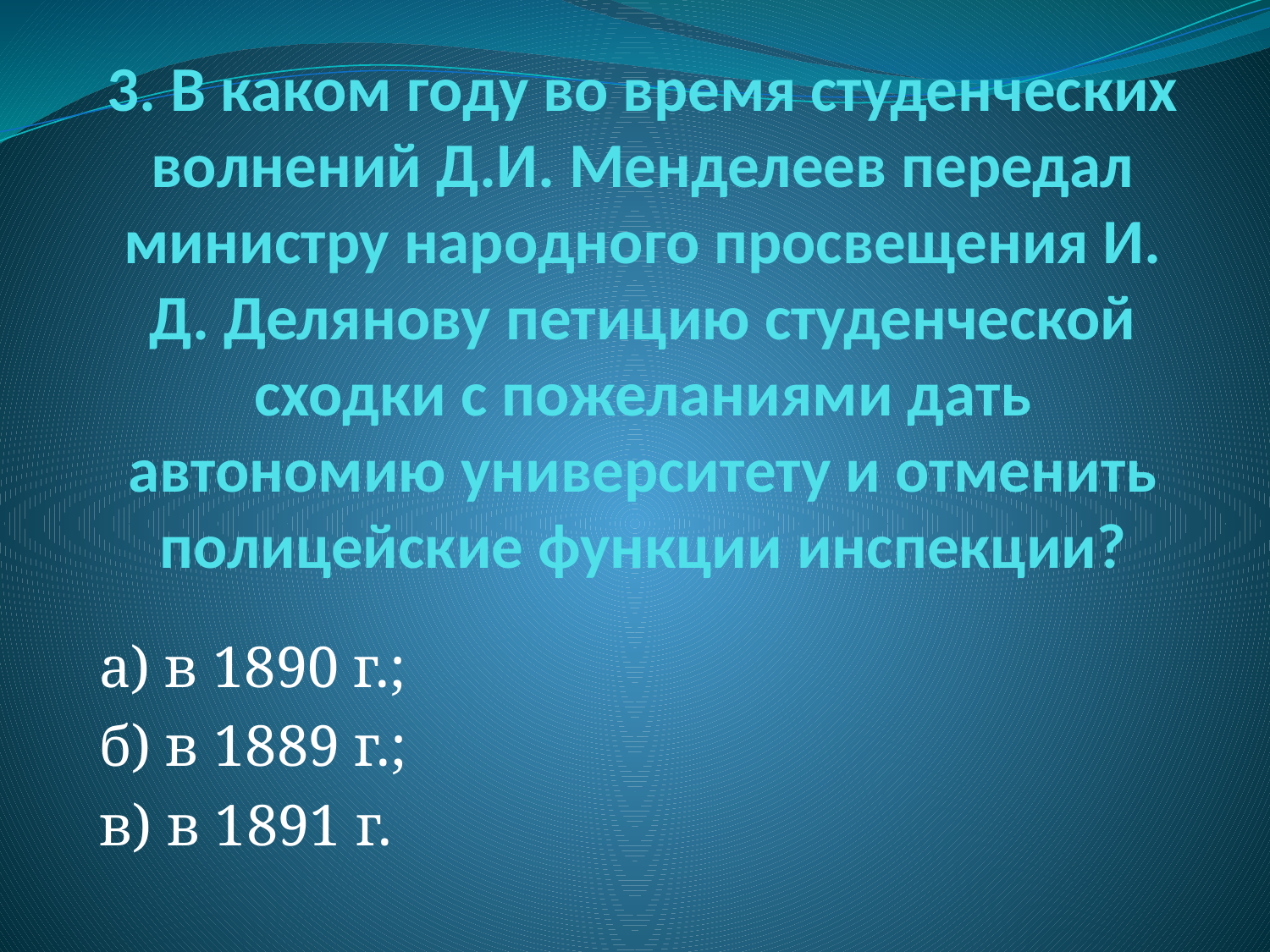

# 3. В каком году во время студенческих волнений Д.И. Менделеев передал министру народного просвещения И. Д. Делянову петицию студенческой сходки с пожеланиями дать автономию университету и отменить полицейские функции инспекции?
а) в 1890 г.;
б) в 1889 г.;
в) в 1891 г.